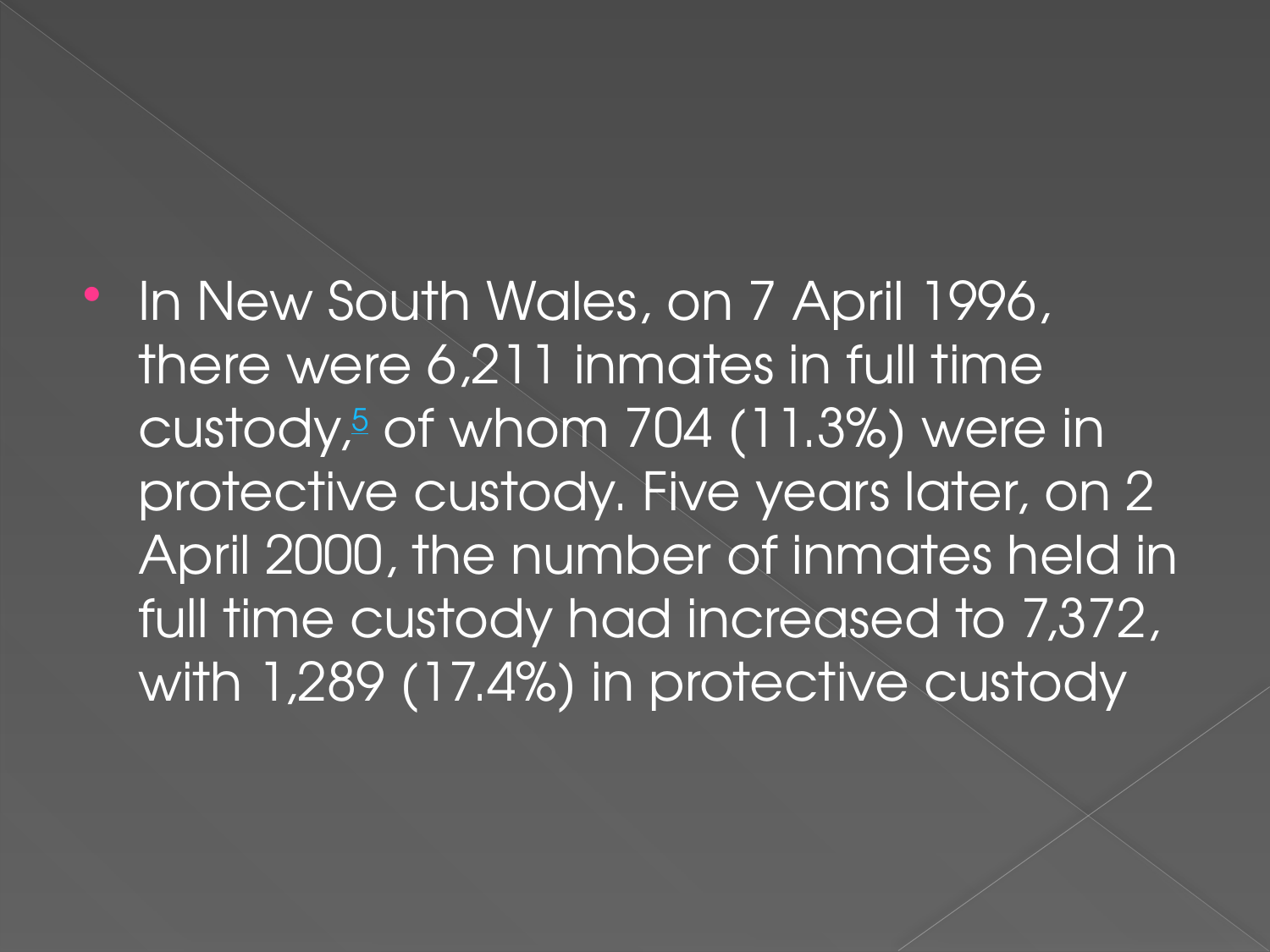

#
In New South Wales, on 7 April 1996, there were 6,211 inmates in full time custody,5 of whom 704 (11.3%) were in protective custody. Five years later, on 2 April 2000, the number of inmates held in full time custody had increased to 7,372, with 1,289 (17.4%) in protective custody